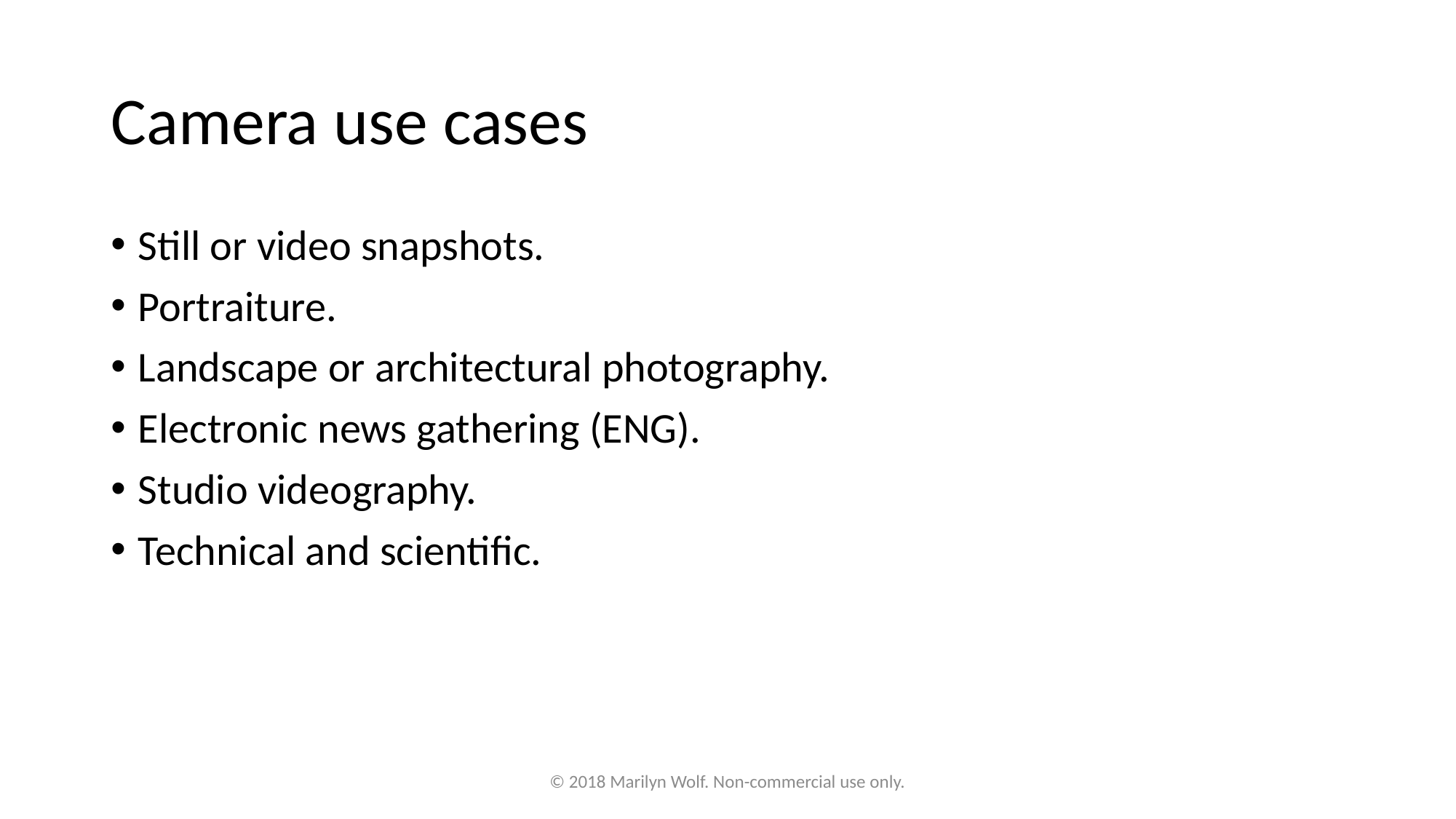

# Camera use cases
Still or video snapshots.
Portraiture.
Landscape or architectural photography.
Electronic news gathering (ENG).
Studio videography.
Technical and scientific.
© 2018 Marilyn Wolf. Non-commercial use only.